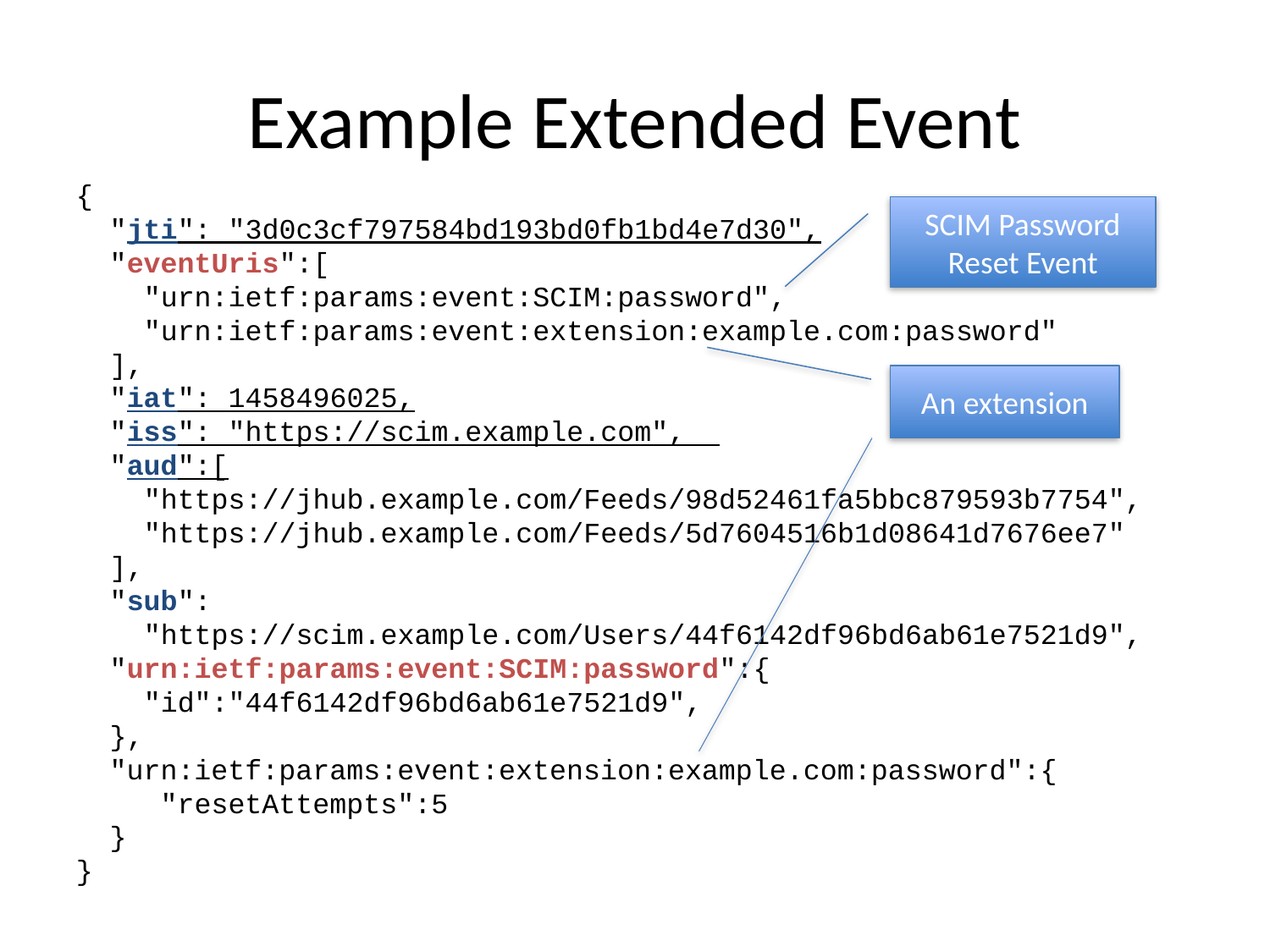

# Example Extended Event
{
  "jti": "3d0c3cf797584bd193bd0fb1bd4e7d30",
  "eventUris":[
    "urn:ietf:params:event:SCIM:password",
    "urn:ietf:params:event:extension:example.com:password"
  ],
  "iat": 1458496025,
  "iss": "https://scim.example.com",
  "aud":[
    "https://jhub.example.com/Feeds/98d52461fa5bbc879593b7754",
    "https://jhub.example.com/Feeds/5d7604516b1d08641d7676ee7"
  ],
  "sub":
    "https://scim.example.com/Users/44f6142df96bd6ab61e7521d9",
  "urn:ietf:params:event:SCIM:password":{
    "id":"44f6142df96bd6ab61e7521d9",
  },
  "urn:ietf:params:event:extension:example.com:password":{
     "resetAttempts":5
  }
}
SCIM Password Reset Event
An extension